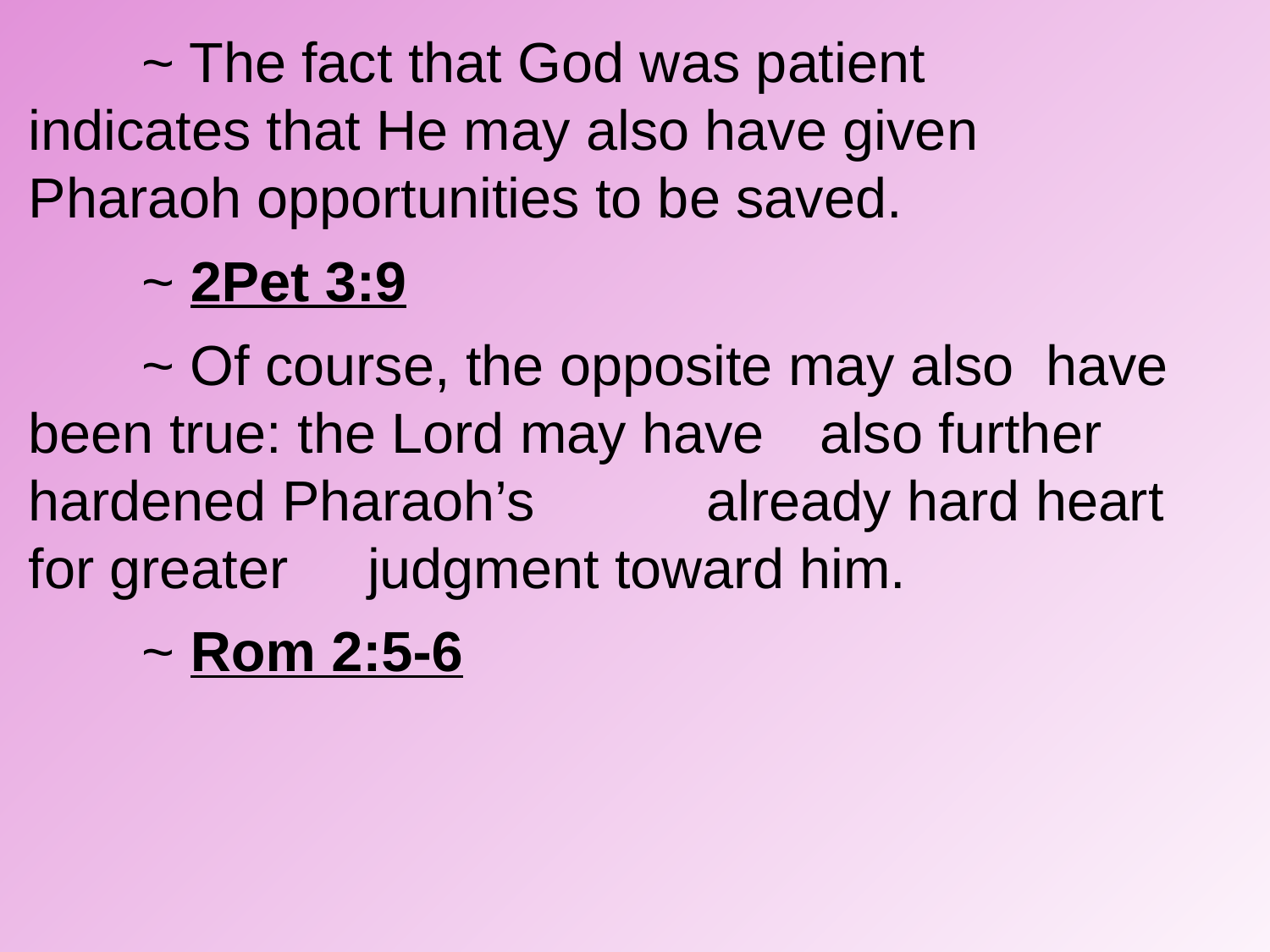

~ The fact that God was patient 								indicates that He may also have given 					Pharaoh opportunities to be saved.
		~ 2Pet 3:9
		~ Of course, the opposite may also 						have been true: the Lord may have 						also further hardened Pharaoh’s 						already hard heart for greater 							judgment toward him.
		~ Rom 2:5-6